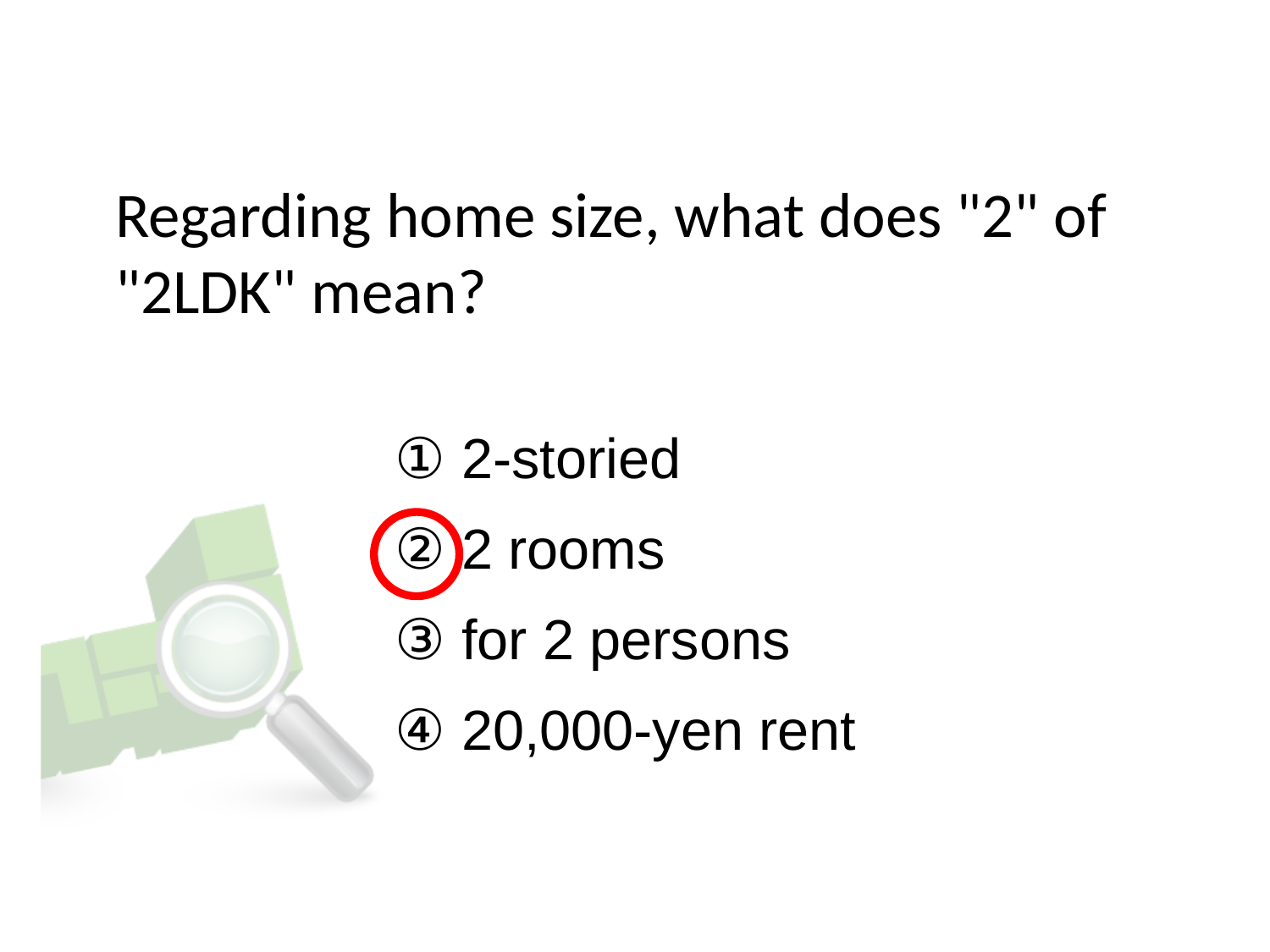

# Regarding home size, what does "2" of "2LDK" mean?
① 2-storied
② 2 rooms
③ for 2 persons
④ 20,000-yen rent